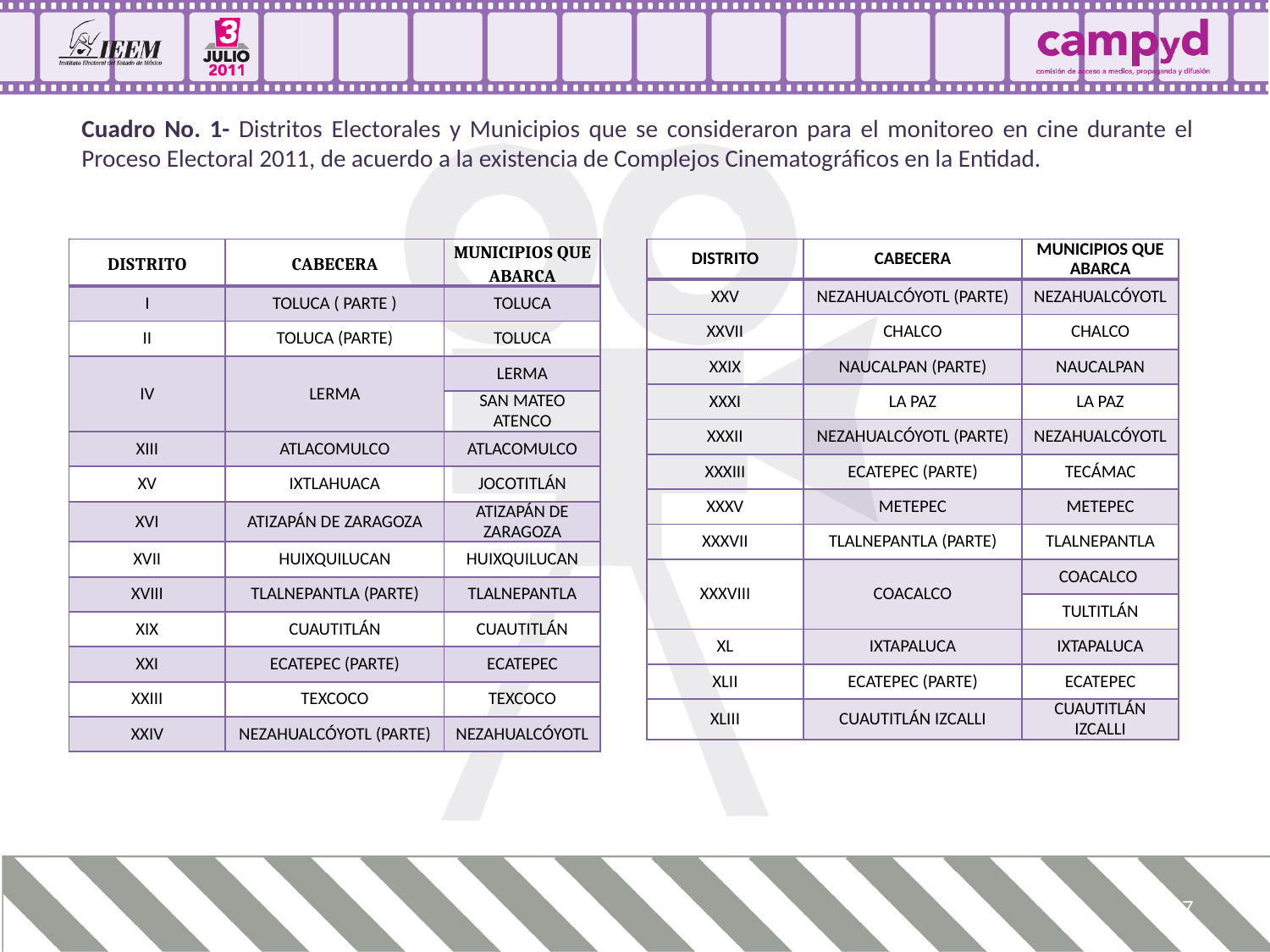

# Cuadro No. 1- Distritos Electorales y Municipios que se consideraron para el monitoreo en cine durante el Proceso Electoral 2011, de acuerdo a la existencia de Complejos Cinematográficos en la Entidad.
| DISTRITO | CABECERA | MUNICIPIOS QUE ABARCA |
| --- | --- | --- |
| I | TOLUCA ( PARTE ) | TOLUCA |
| II | TOLUCA (PARTE) | TOLUCA |
| IV | LERMA | LERMA |
|  |  | SAN MATEO ATENCO |
| XIII | ATLACOMULCO | ATLACOMULCO |
| XV | IXTLAHUACA | JOCOTITLÁN |
| XVI | ATIZAPÁN DE ZARAGOZA | ATIZAPÁN DE ZARAGOZA |
| XVII | HUIXQUILUCAN | HUIXQUILUCAN |
| XVIII | TLALNEPANTLA (PARTE) | TLALNEPANTLA |
| XIX | CUAUTITLÁN | CUAUTITLÁN |
| XXI | ECATEPEC (PARTE) | ECATEPEC |
| XXIII | TEXCOCO | TEXCOCO |
| XXIV | NEZAHUALCÓYOTL (PARTE) | NEZAHUALCÓYOTL |
| DISTRITO | CABECERA | MUNICIPIOS QUE ABARCA |
| --- | --- | --- |
| XXV | NEZAHUALCÓYOTL (PARTE) | NEZAHUALCÓYOTL |
| XXVII | CHALCO | CHALCO |
| XXIX | NAUCALPAN (PARTE) | NAUCALPAN |
| XXXI | LA PAZ | LA PAZ |
| XXXII | NEZAHUALCÓYOTL (PARTE) | NEZAHUALCÓYOTL |
| XXXIII | ECATEPEC (PARTE) | TECÁMAC |
| XXXV | METEPEC | METEPEC |
| XXXVII | TLALNEPANTLA (PARTE) | TLALNEPANTLA |
| XXXVIII | COACALCO | COACALCO |
|  |  | TULTITLÁN |
| XL | IXTAPALUCA | IXTAPALUCA |
| XLII | ECATEPEC (PARTE) | ECATEPEC |
| XLIII | CUAUTITLÁN IZCALLI | CUAUTITLÁN IZCALLI |
7